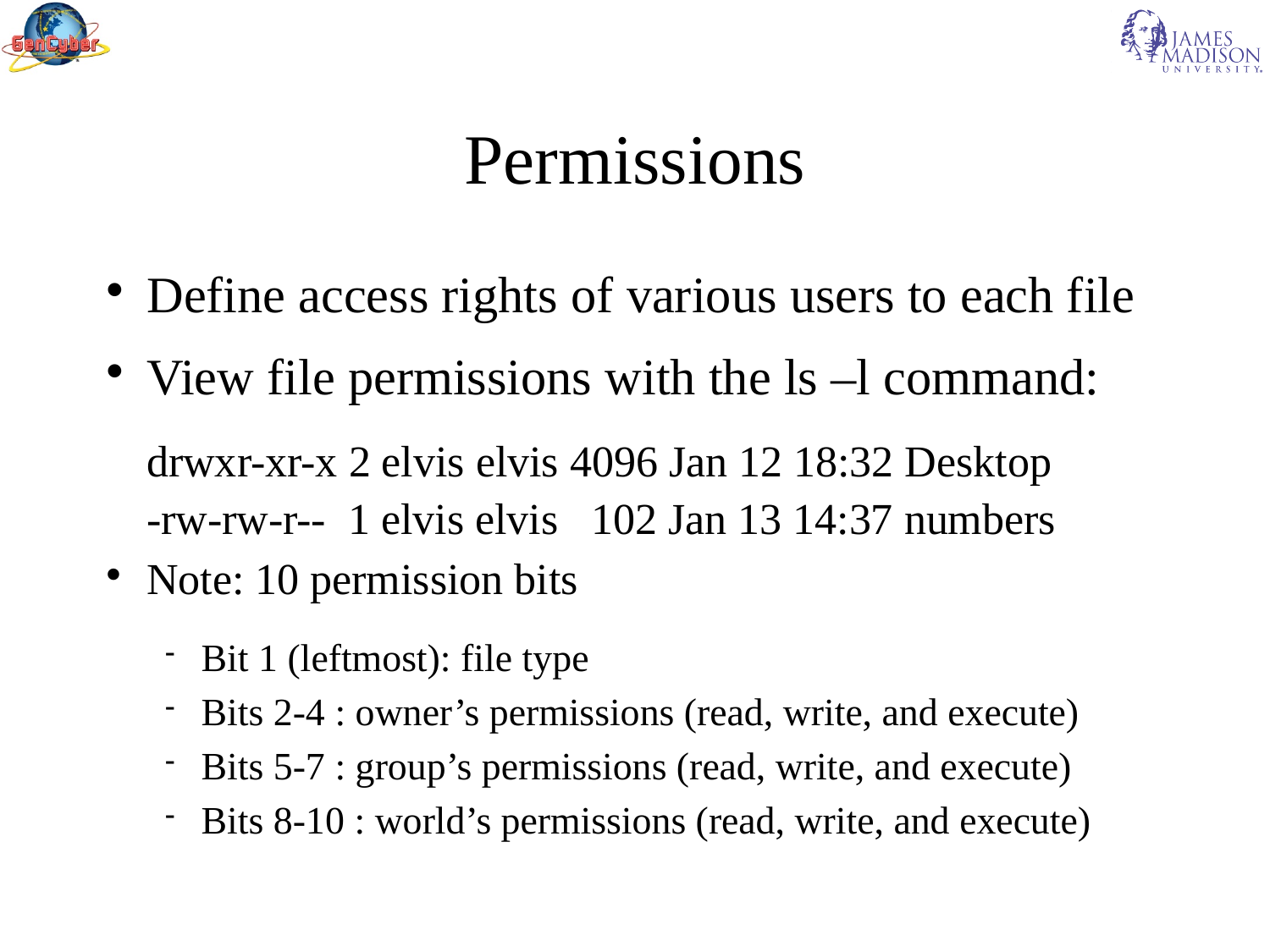

Permissions
Define access rights of various users to each file
View file permissions with the ls –l command:
	drwxr-xr-x 2 elvis elvis 4096 Jan 12 18:32 Desktop
	-rw-rw-r--  1 elvis elvis   102 Jan 13 14:37 numbers
Note: 10 permission bits
Bit 1 (leftmost): file type
Bits 2-4 : owner’s permissions (read, write, and execute)
Bits 5-7 : group’s permissions (read, write, and execute)
Bits 8-10 : world’s permissions (read, write, and execute)